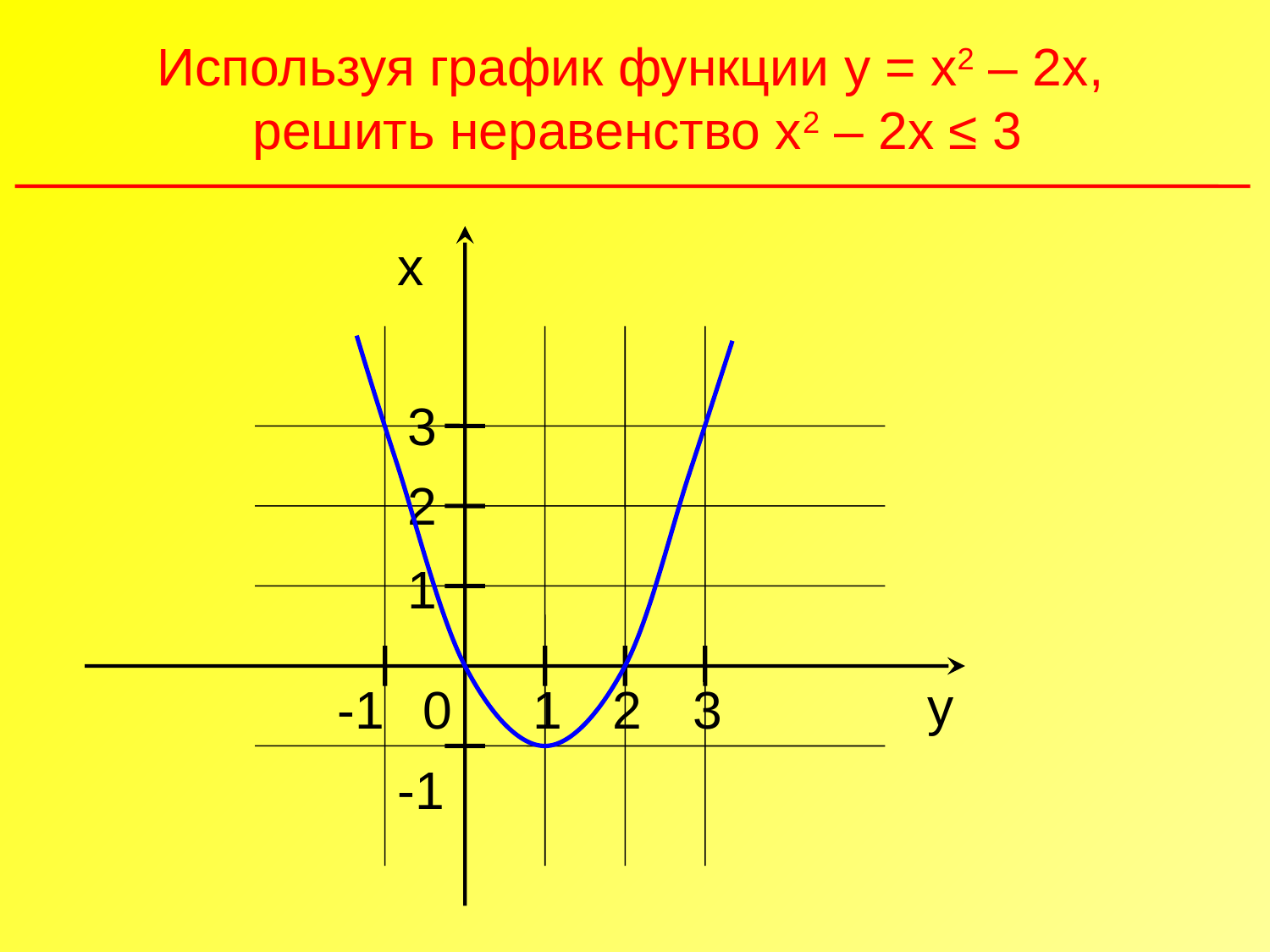

Используя график функции y = x2 – 2x,
решить неравенство х2 – 2х ≤ 3

x

3

2

1

y
-1
0
1
2
3

-1